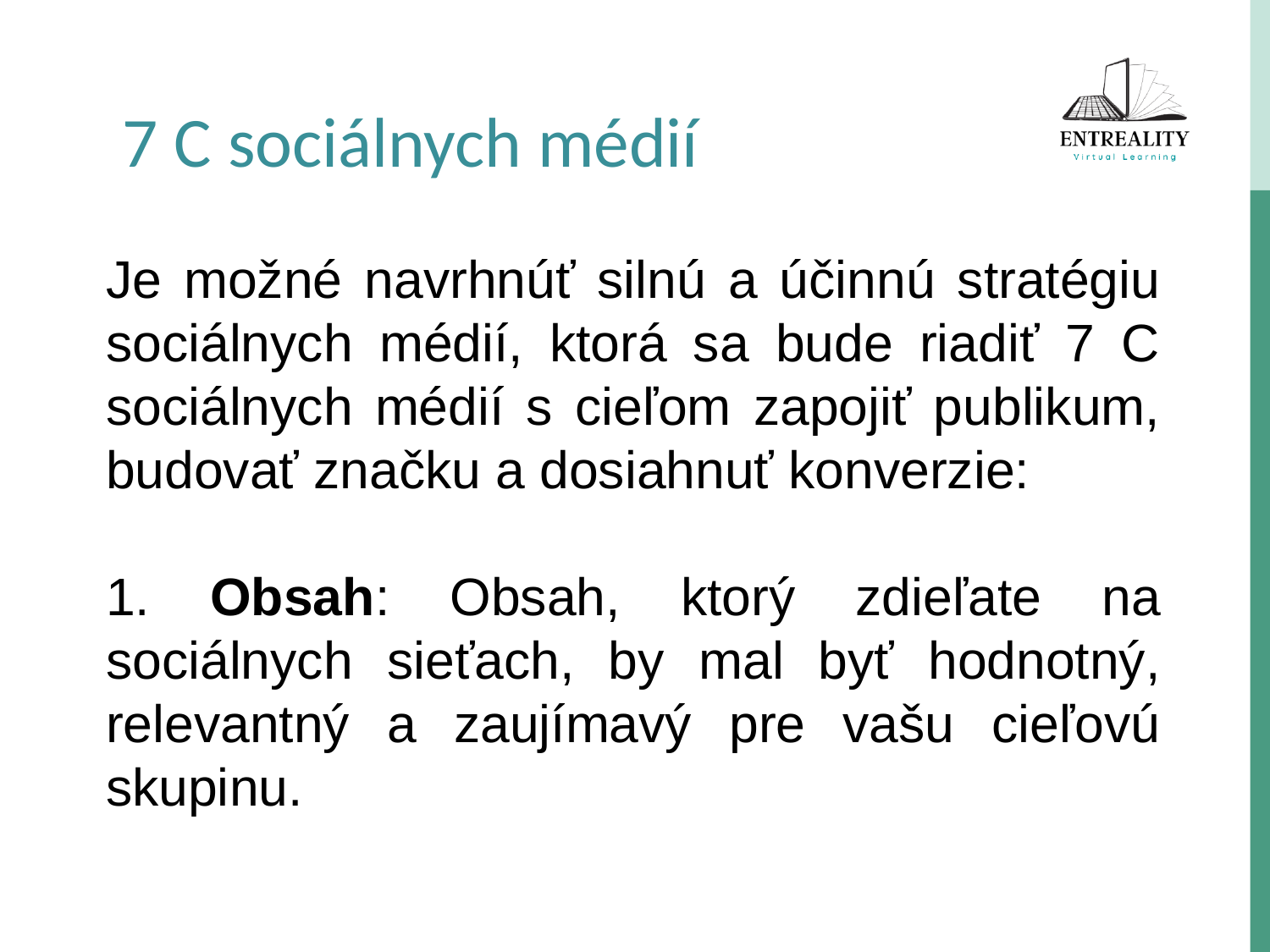

7 C sociálnych médií
Je možné navrhnúť silnú a účinnú stratégiu sociálnych médií, ktorá sa bude riadiť 7 C sociálnych médií s cieľom zapojiť publikum, budovať značku a dosiahnuť konverzie:

1. Obsah: Obsah, ktorý zdieľate na sociálnych sieťach, by mal byť hodnotný, relevantný a zaujímavý pre vašu cieľovú skupinu.